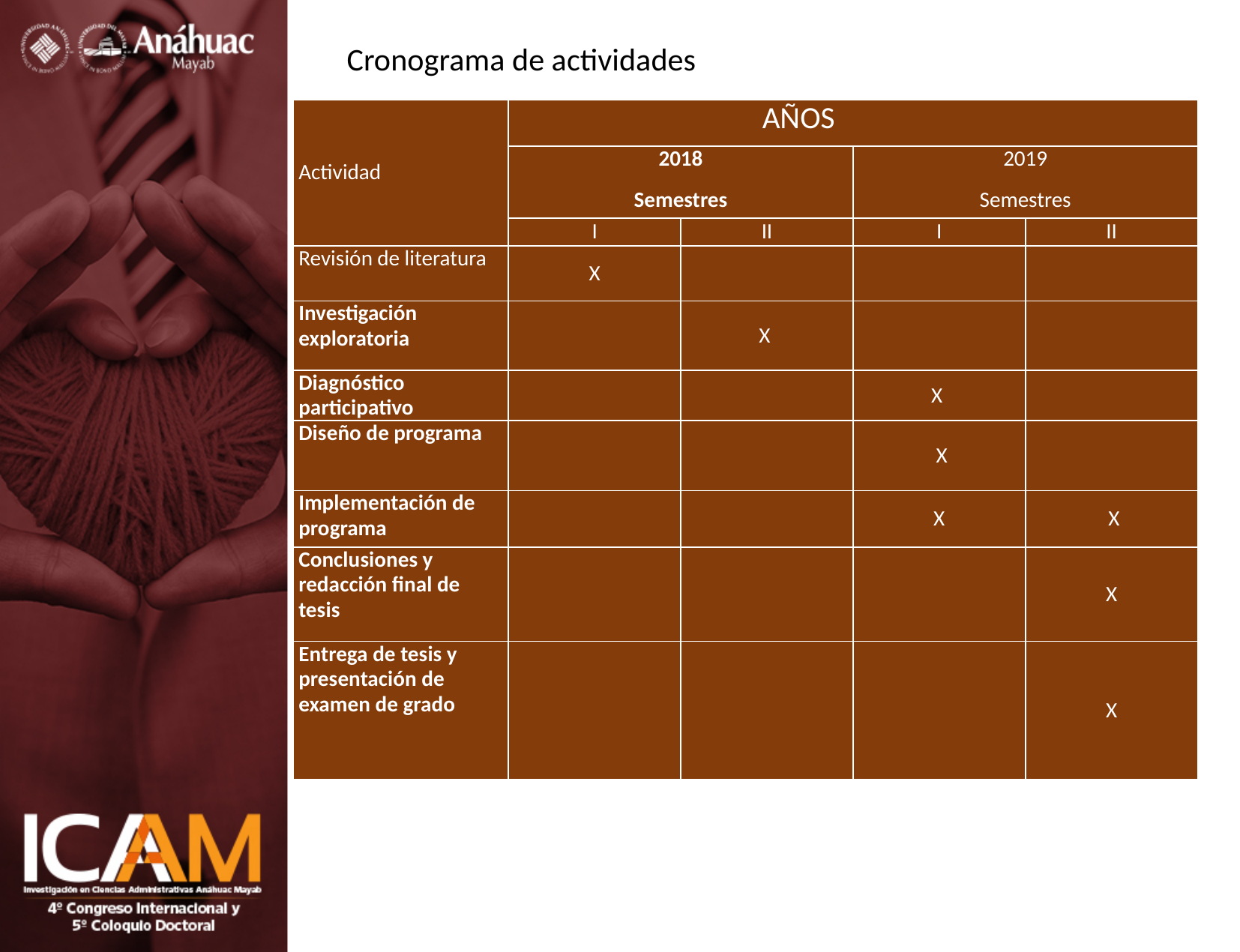

# Cronograma de actividades
| Actividad | AÑOS |  |  |  |
| --- | --- | --- | --- | --- |
|  | 2018 Semestres |  | 2019 Semestres |  |
|  | I | II | I | II |
| Revisión de literatura | X |  |  |  |
| Investigación exploratoria |  | X |  |  |
| Diagnóstico participativo |  |  | X |  |
| Diseño de programa |  |  | X |  |
| Implementación de programa |  |  | X | X |
| Conclusiones y redacción final de tesis |  |  |  | X |
| Entrega de tesis y presentación de examen de grado |  |  |  | X |